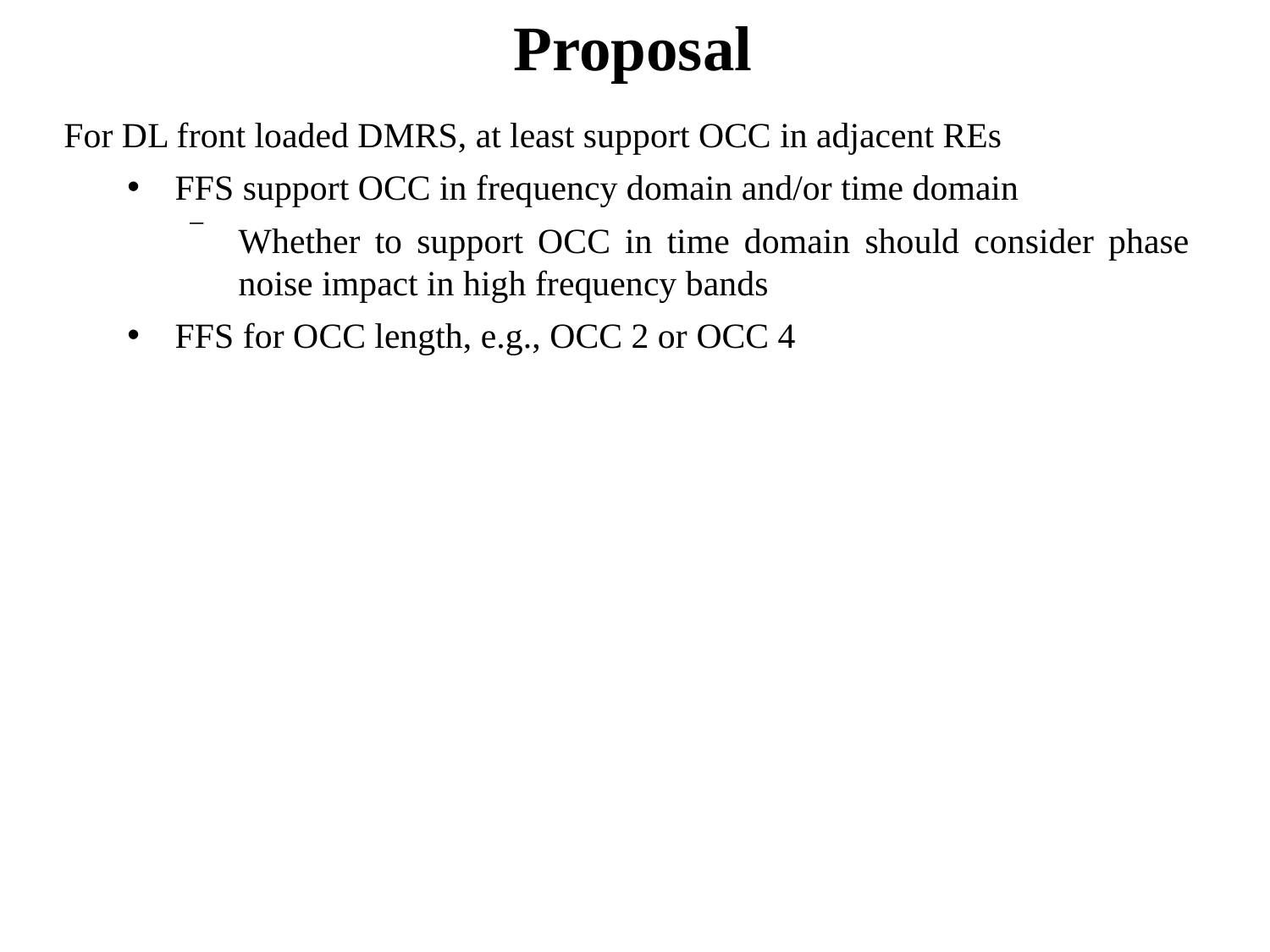

# Proposal
For DL front loaded DMRS, at least support OCC in adjacent REs
FFS support OCC in frequency domain and/or time domain
Whether to support OCC in time domain should consider phase noise impact in high frequency bands
FFS for OCC length, e.g., OCC 2 or OCC 4